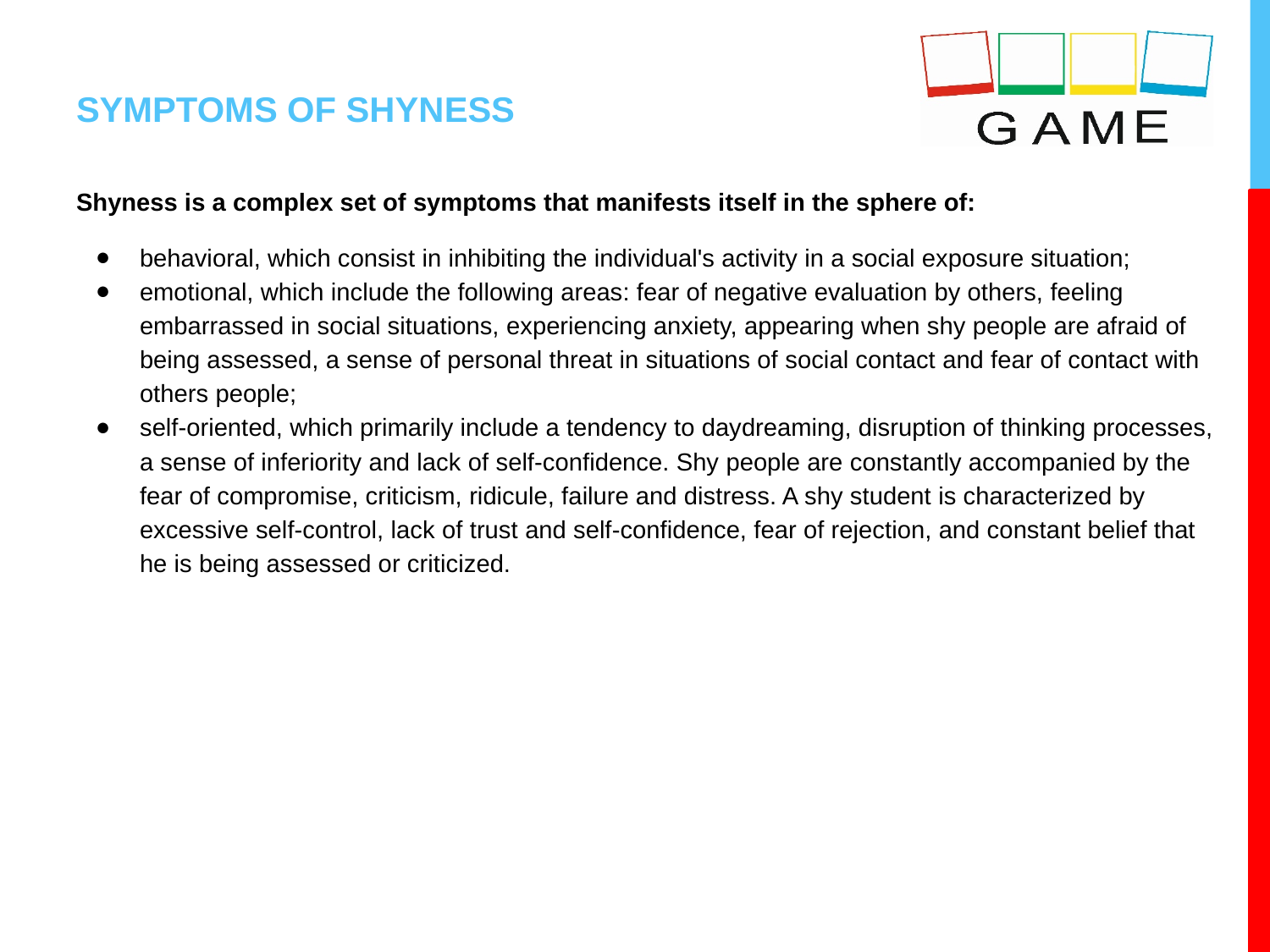

# SYMPTOMS OF SHYNESS
Shyness is a complex set of symptoms that manifests itself in the sphere of:
behavioral, which consist in inhibiting the individual's activity in a social exposure situation;
emotional, which include the following areas: fear of negative evaluation by others, feeling embarrassed in social situations, experiencing anxiety, appearing when shy people are afraid of being assessed, a sense of personal threat in situations of social contact and fear of contact with others people;
self-oriented, which primarily include a tendency to daydreaming, disruption of thinking processes, a sense of inferiority and lack of self-confidence. Shy people are constantly accompanied by the fear of compromise, criticism, ridicule, failure and distress. A shy student is characterized by excessive self-control, lack of trust and self-confidence, fear of rejection, and constant belief that he is being assessed or criticized.